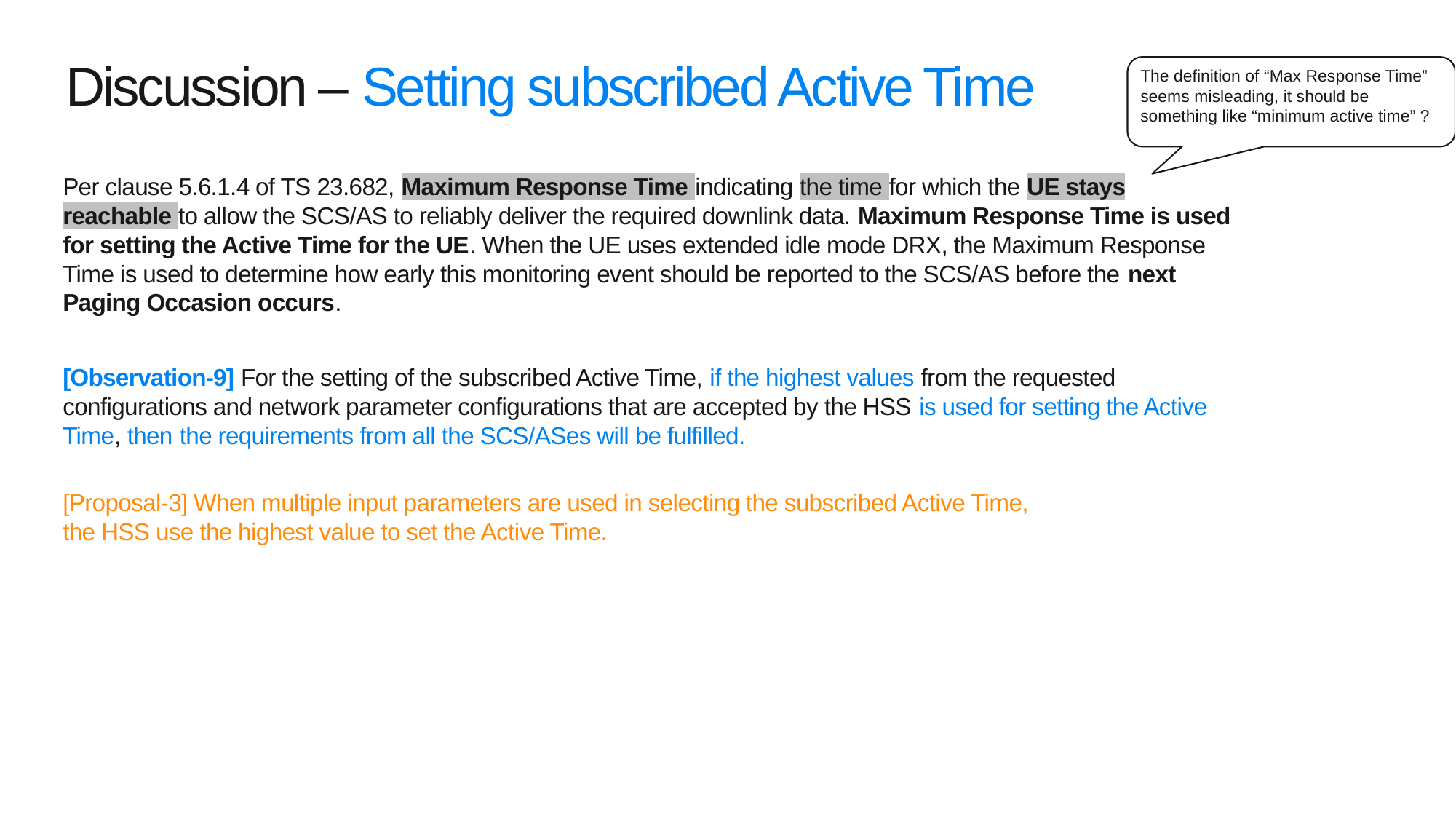

# Discussion – Setting subscribed Active Time
The definition of “Max Response Time” seems misleading, it should be something like “minimum active time” ?
Per clause 5.6.1.4 of TS 23.682, Maximum Response Time indicating the time for which the UE stays reachable to allow the SCS/AS to reliably deliver the required downlink data. Maximum Response Time is used for setting the Active Time for the UE. When the UE uses extended idle mode DRX, the Maximum Response Time is used to determine how early this monitoring event should be reported to the SCS/AS before the next Paging Occasion occurs.

[Observation-9] For the setting of the subscribed Active Time, if the highest values from the requested configurations and network parameter configurations that are accepted by the HSS is used for setting the Active Time, then the requirements from all the SCS/ASes will be fulfilled.

[Proposal-3] When multiple input parameters are used in selecting the subscribed Active Time,
the HSS use the highest value to set the Active Time.